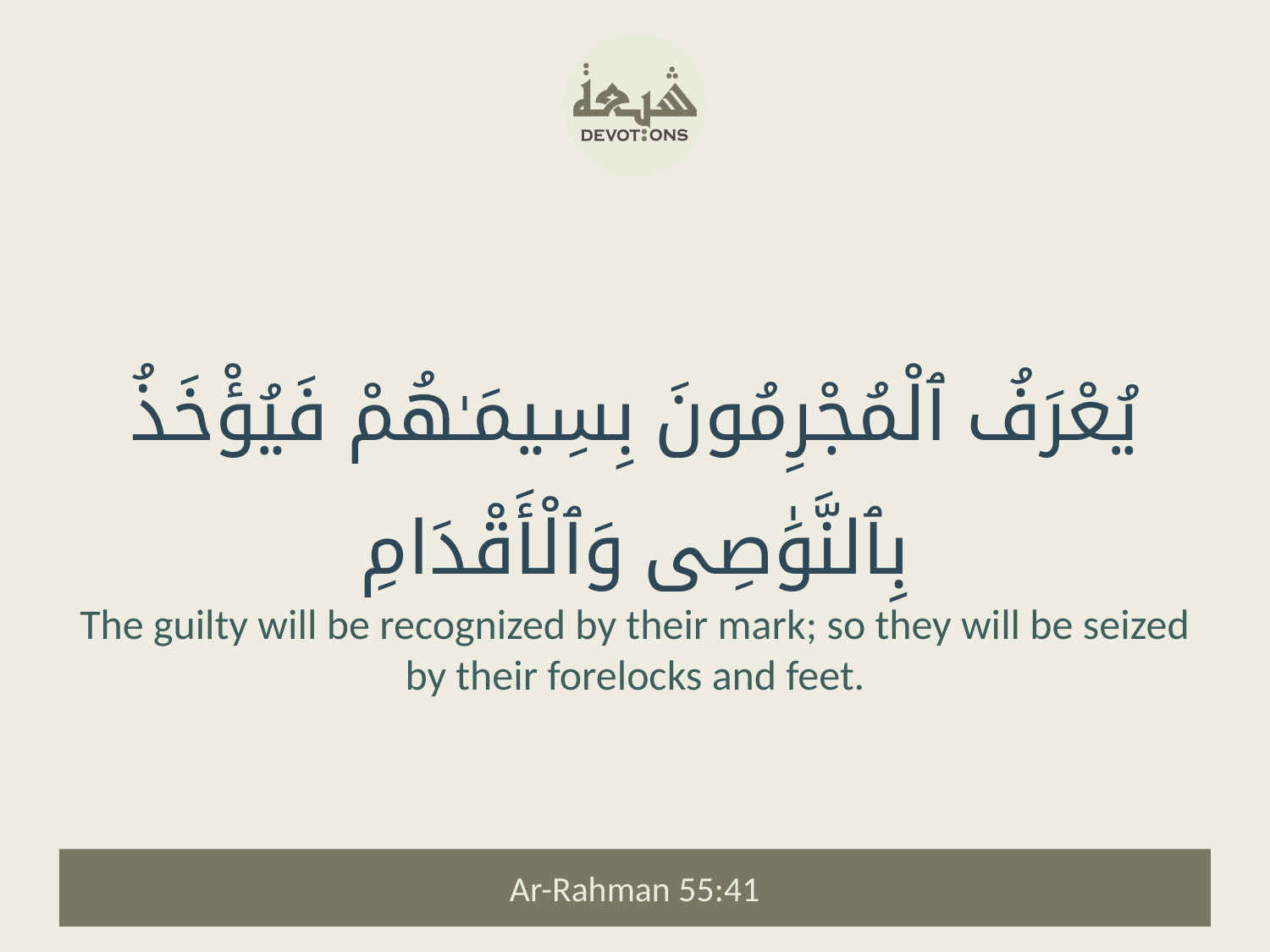

يُعْرَفُ ٱلْمُجْرِمُونَ بِسِيمَـٰهُمْ فَيُؤْخَذُ بِٱلنَّوَٰصِى وَٱلْأَقْدَامِ
The guilty will be recognized by their mark; so they will be seized by their forelocks and feet.
Ar-Rahman 55:41